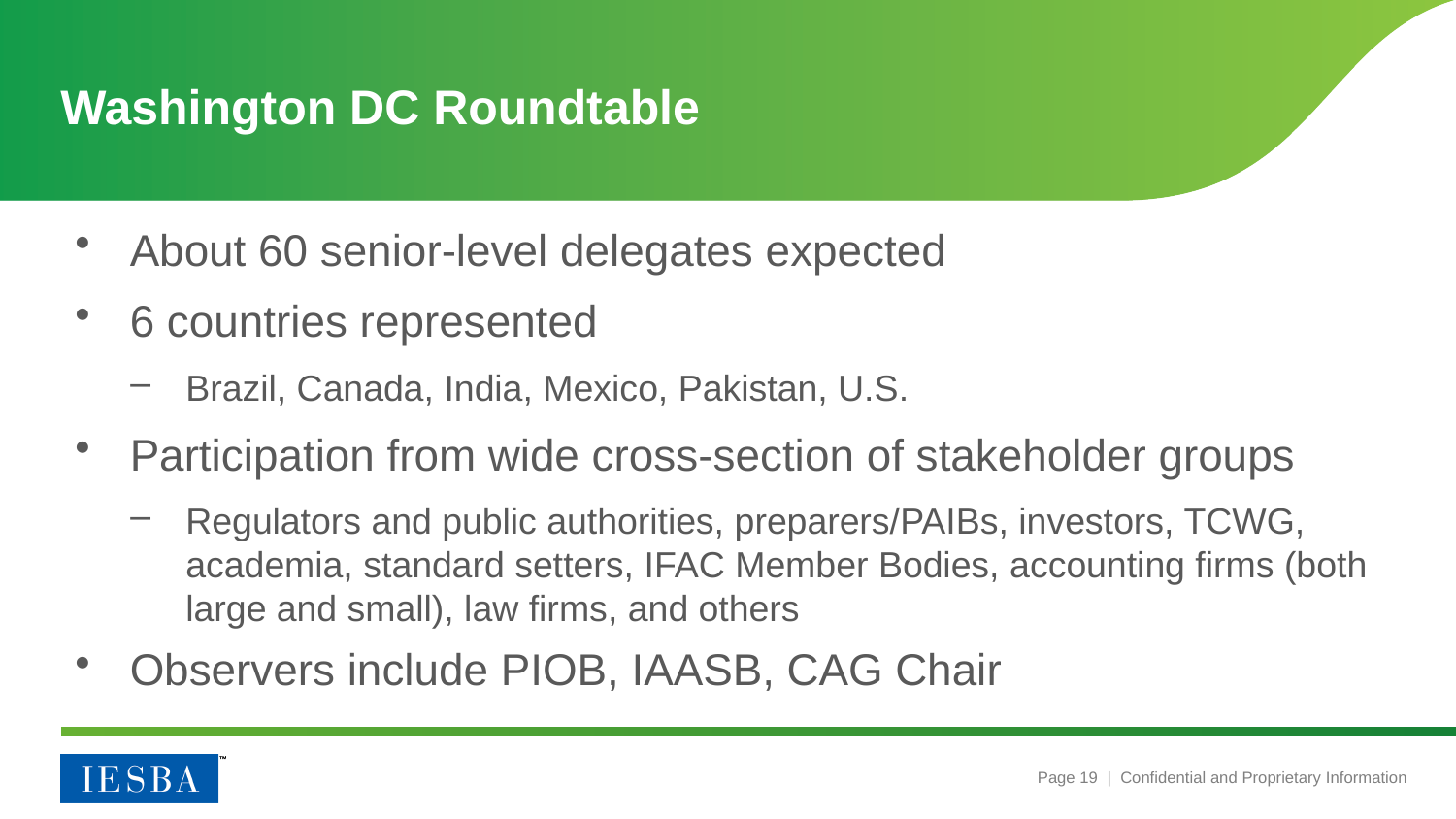

# Washington DC Roundtable
About 60 senior-level delegates expected
6 countries represented
Brazil, Canada, India, Mexico, Pakistan, U.S.
Participation from wide cross-section of stakeholder groups
Regulators and public authorities, preparers/PAIBs, investors, TCWG, academia, standard setters, IFAC Member Bodies, accounting firms (both large and small), law firms, and others
Observers include PIOB, IAASB, CAG Chair